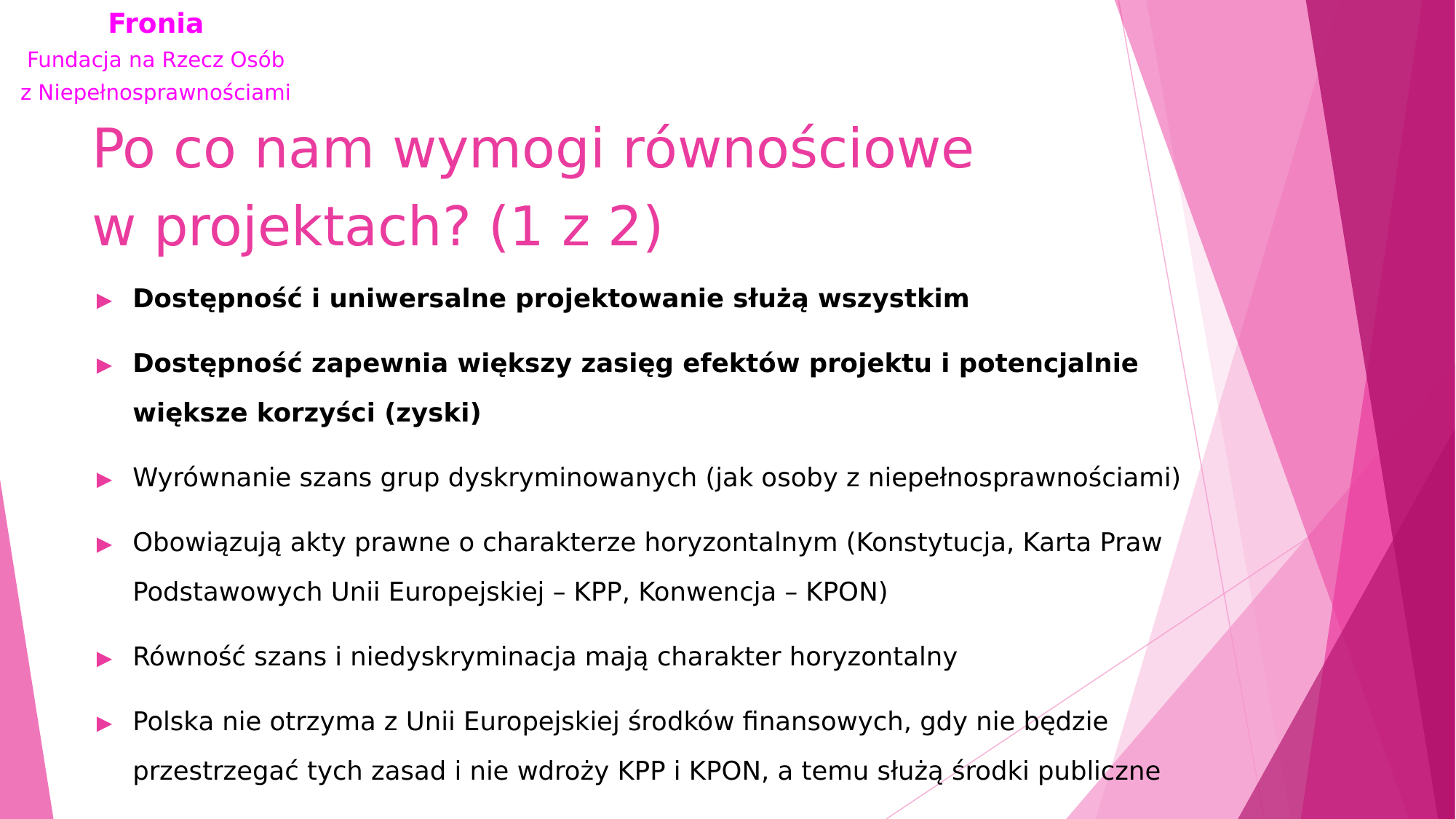

# Po co nam wymogi równościowe w projektach? (1 z 2)
Dostępność i uniwersalne projektowanie służą wszystkim
Dostępność zapewnia większy zasięg efektów projektu i potencjalnie większe korzyści (zyski)
Wyrównanie szans grup dyskryminowanych (jak osoby z niepełnosprawnościami)
Obowiązują akty prawne o charakterze horyzontalnym (Konstytucja, Karta Praw Podstawowych Unii Europejskiej – KPP, Konwencja – KPON)
Równość szans i niedyskryminacja mają charakter horyzontalny
Polska nie otrzyma z Unii Europejskiej środków finansowych, gdy nie będzie przestrzegać tych zasad i nie wdroży KPP i KPON, a temu służą środki publiczne